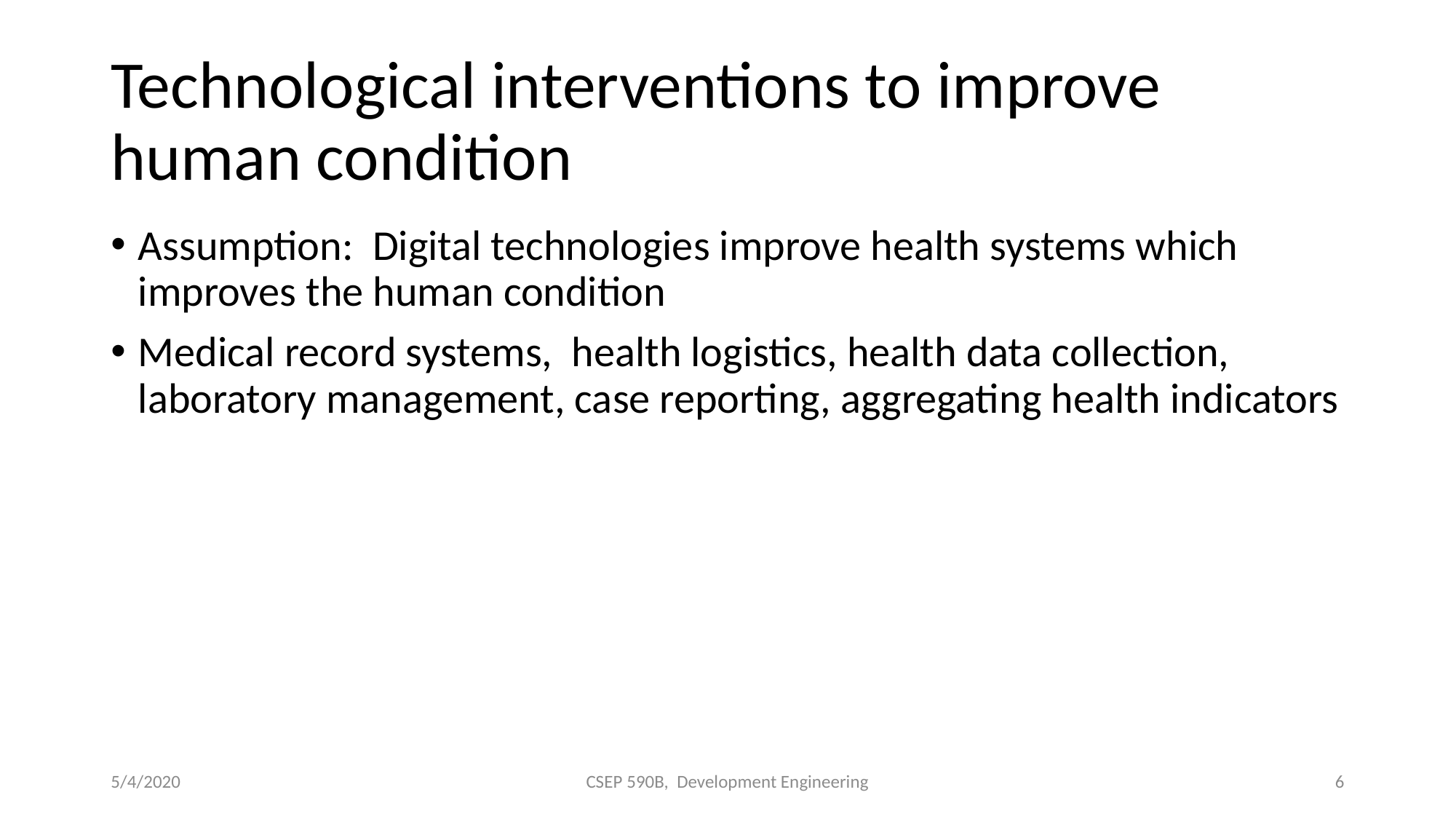

# Technological interventions to improve human condition
Assumption:  Digital technologies improve health systems which improves the human condition
Medical record systems,  health logistics, health data collection, laboratory management, case reporting, aggregating health indicators
5/4/2020
CSEP 590B,  Development Engineering
6